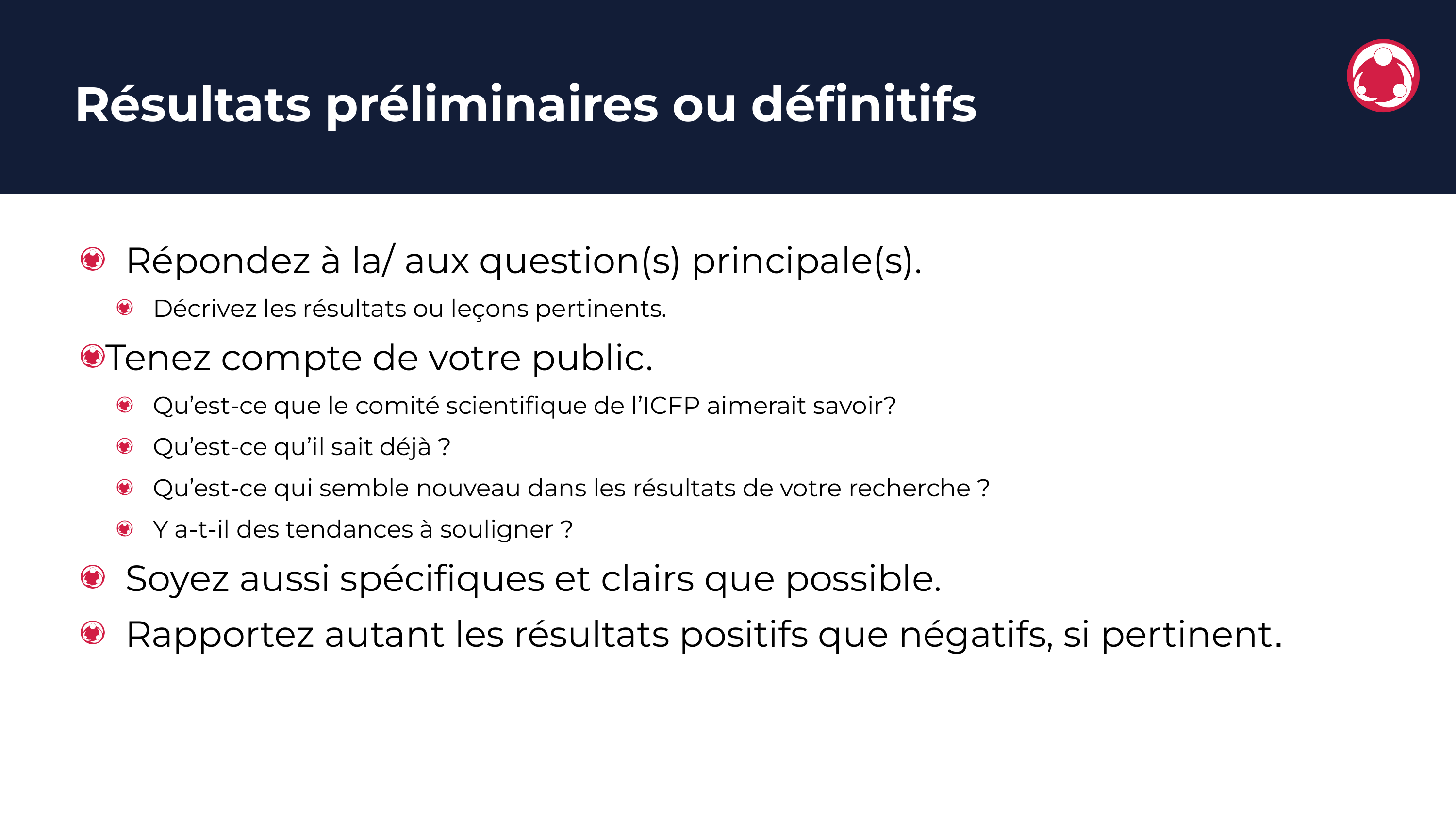

Résultats préliminaires ou définitifs
Répondez à la/ aux question(s) principale(s).
Décrivez les résultats ou leçons pertinents.
Tenez compte de votre public.
Qu’est-ce que le comité scientifique de l’ICFP aimerait savoir?
Qu’est-ce qu’il sait déjà ?
Qu’est-ce qui semble nouveau dans les résultats de votre recherche ?
Y a-t-il des tendances à souligner ?
Soyez aussi spécifiques et clairs que possible.
Rapportez autant les résultats positifs que négatifs, si pertinent.